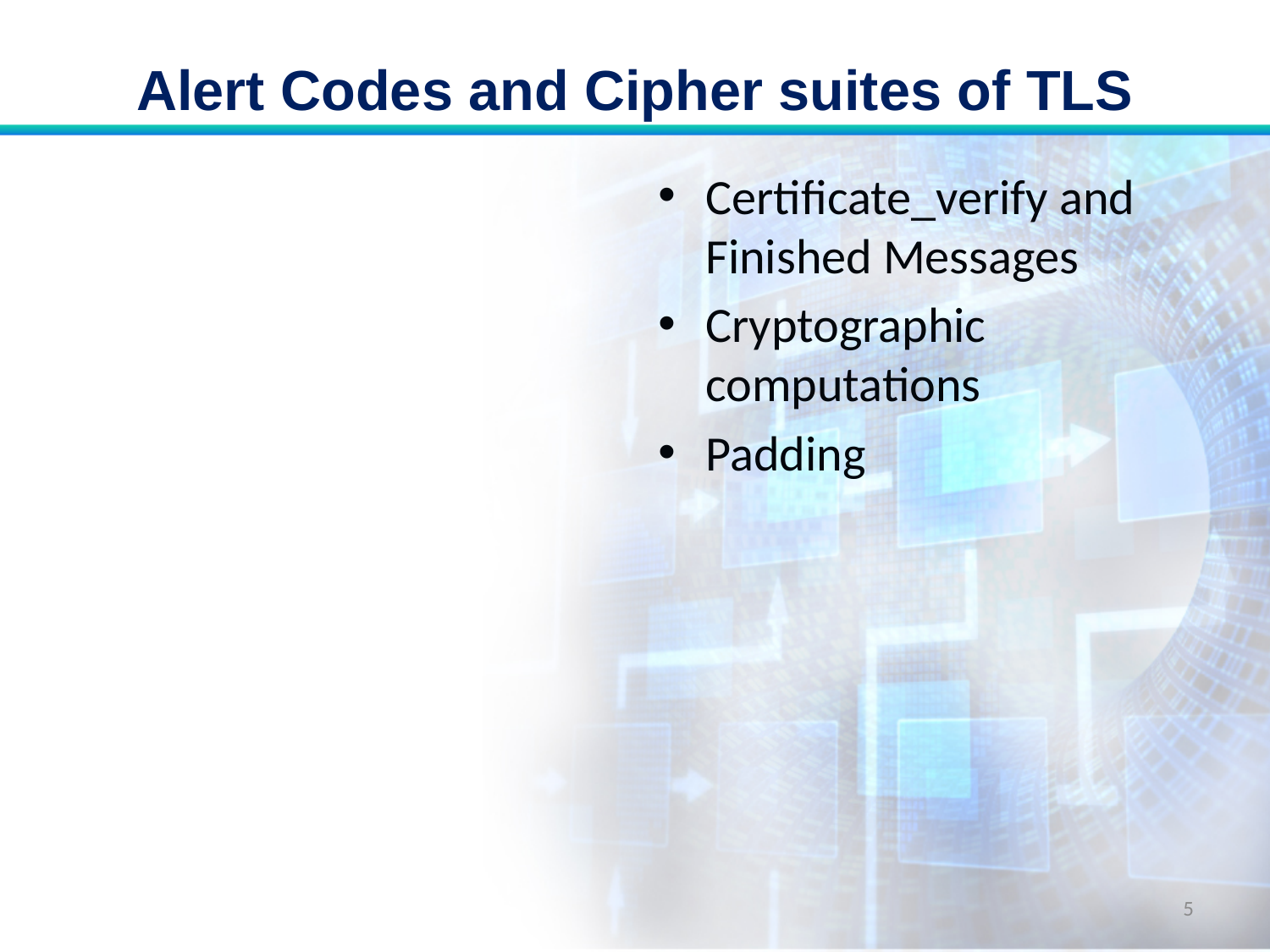

# Alert Codes and Cipher suites of TLS
Certificate_verify and Finished Messages
Cryptographic computations
Padding
5